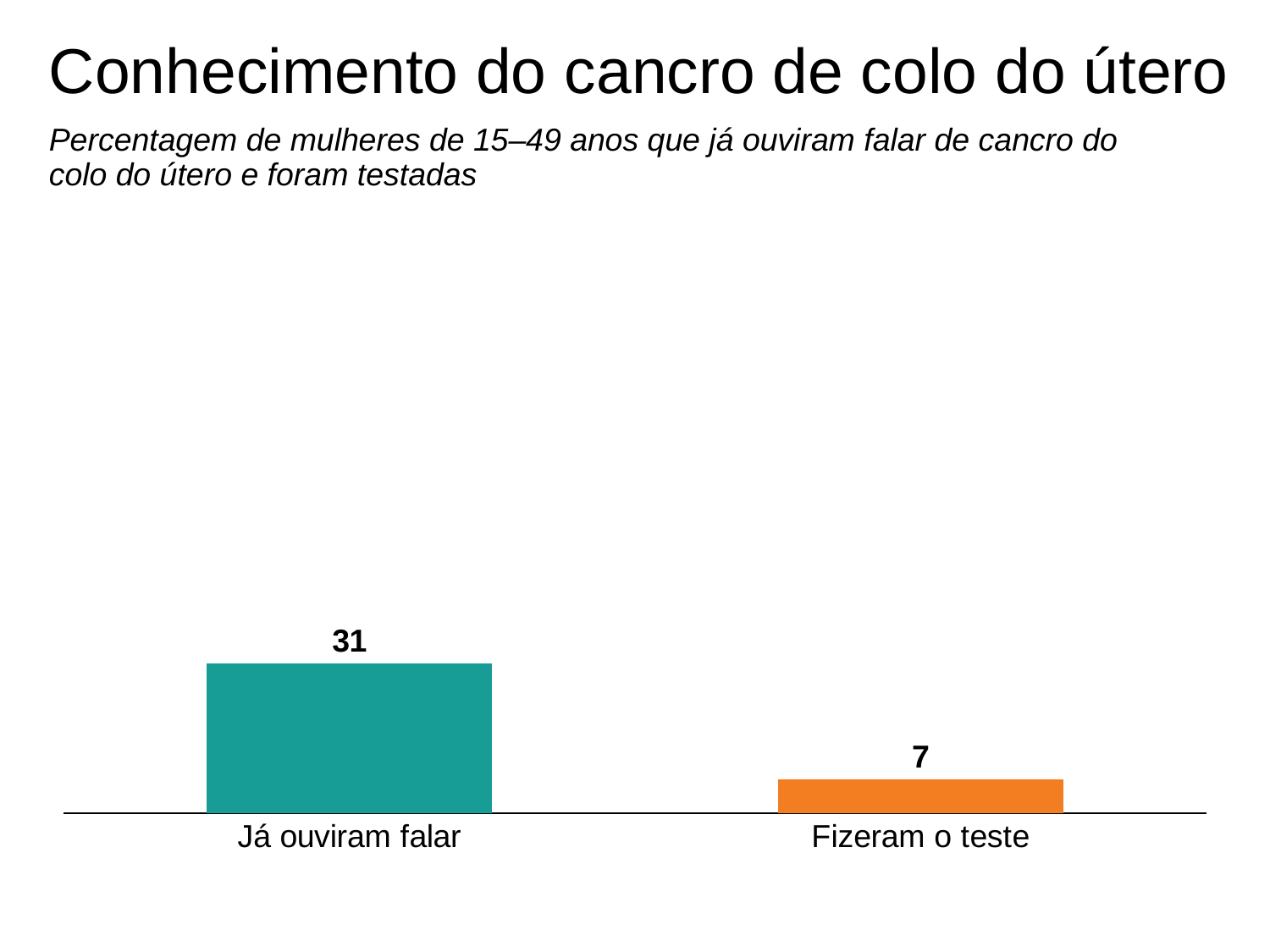

# Conhecimento do cancro de colo do útero
Percentagem de mulheres de 15–49 anos que já ouviram falar de cancro do colo do útero e foram testadas

### Chart

| Category | Column2 |
|---|---|
| Já ouviram falar | 31.0 |
| Fizeram o teste | 7.0 |